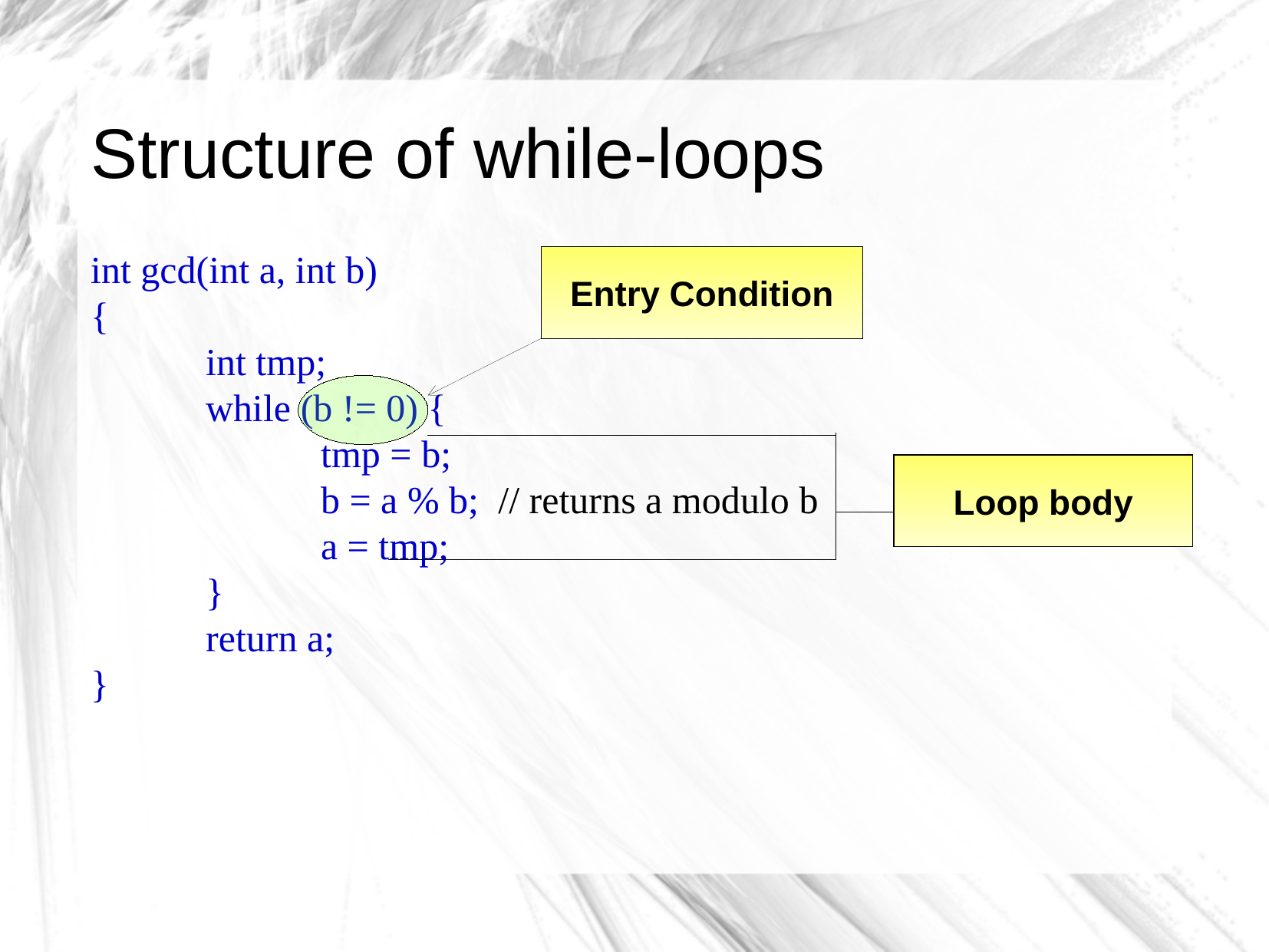

Structure of while-loops
int gcd(int a, int b)
{
	int tmp;
	while (b != 0) {
		tmp = b;
		b = a % b;  // returns a modulo b
		a = tmp;
	}
	return a;
}

Entry Condition

Loop body